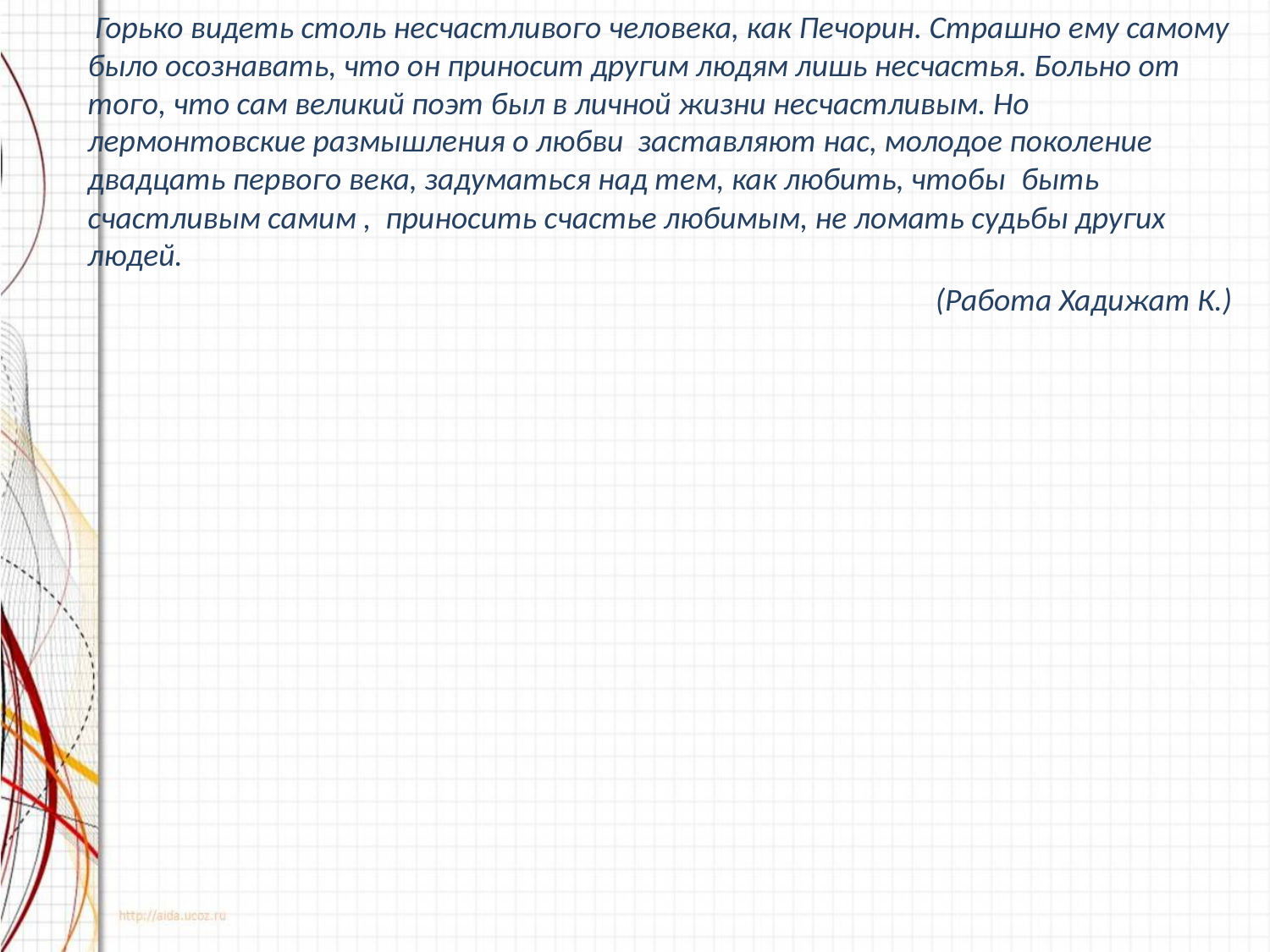

Горько видеть столь несчастливого человека, как Печорин. Страшно ему самому было осознавать, что он приносит другим людям лишь несчастья. Больно от того, что сам великий поэт был в личной жизни несчастливым. Но лермонтовские размышления о любви  заставляют нас, молодое поколение двадцать первого века, задуматься над тем, как любить, чтобы  быть счастливым самим ,  приносить счастье любимым, не ломать судьбы других людей.
(Работа Хадижат К.)